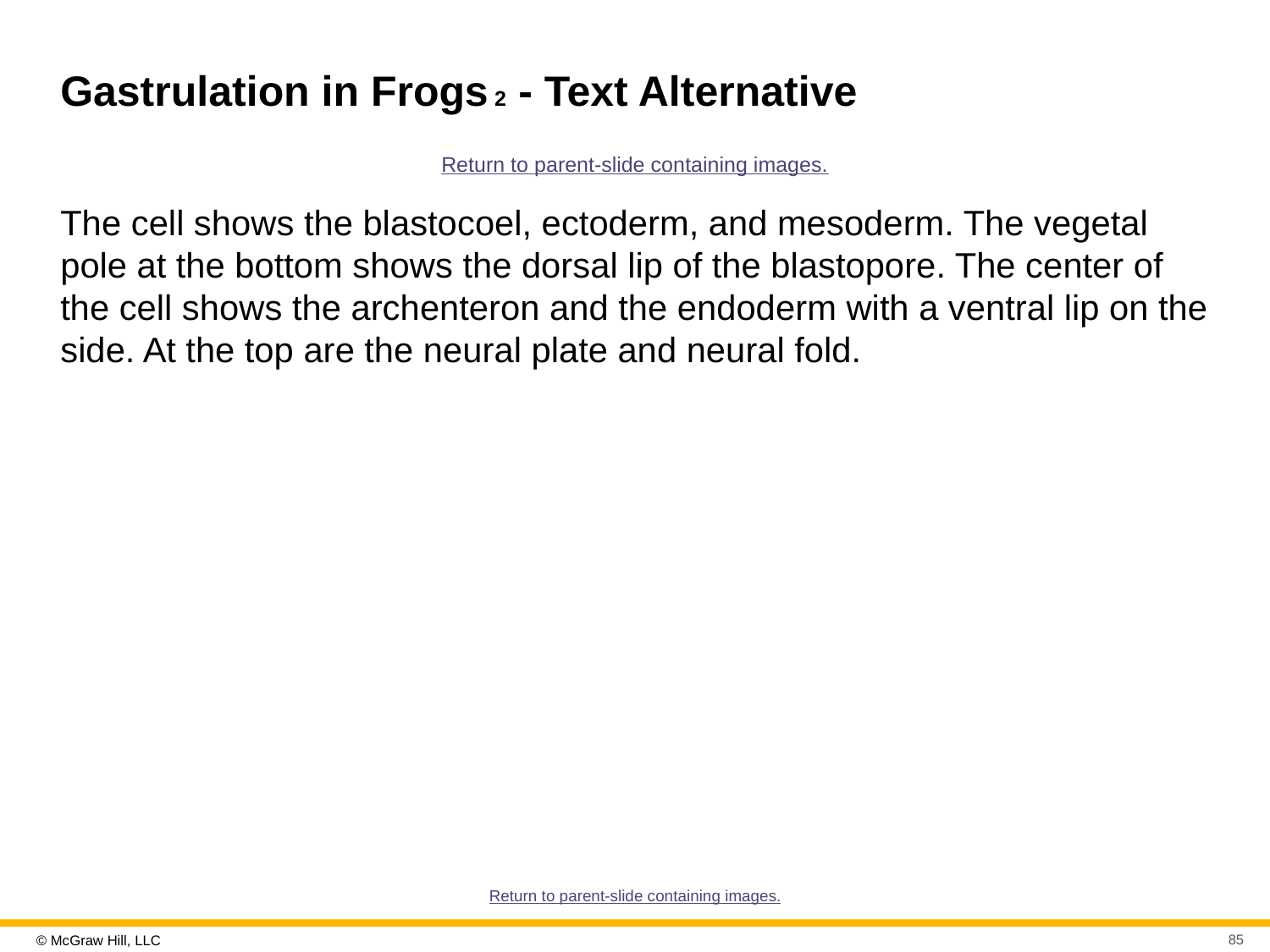

# Gastrulation in Frogs 2 - Text Alternative
Return to parent-slide containing images.
The cell shows the blastocoel, ectoderm, and mesoderm. The vegetal pole at the bottom shows the dorsal lip of the blastopore. The center of the cell shows the archenteron and the endoderm with a ventral lip on the side. At the top are the neural plate and neural fold.
Return to parent-slide containing images.
85